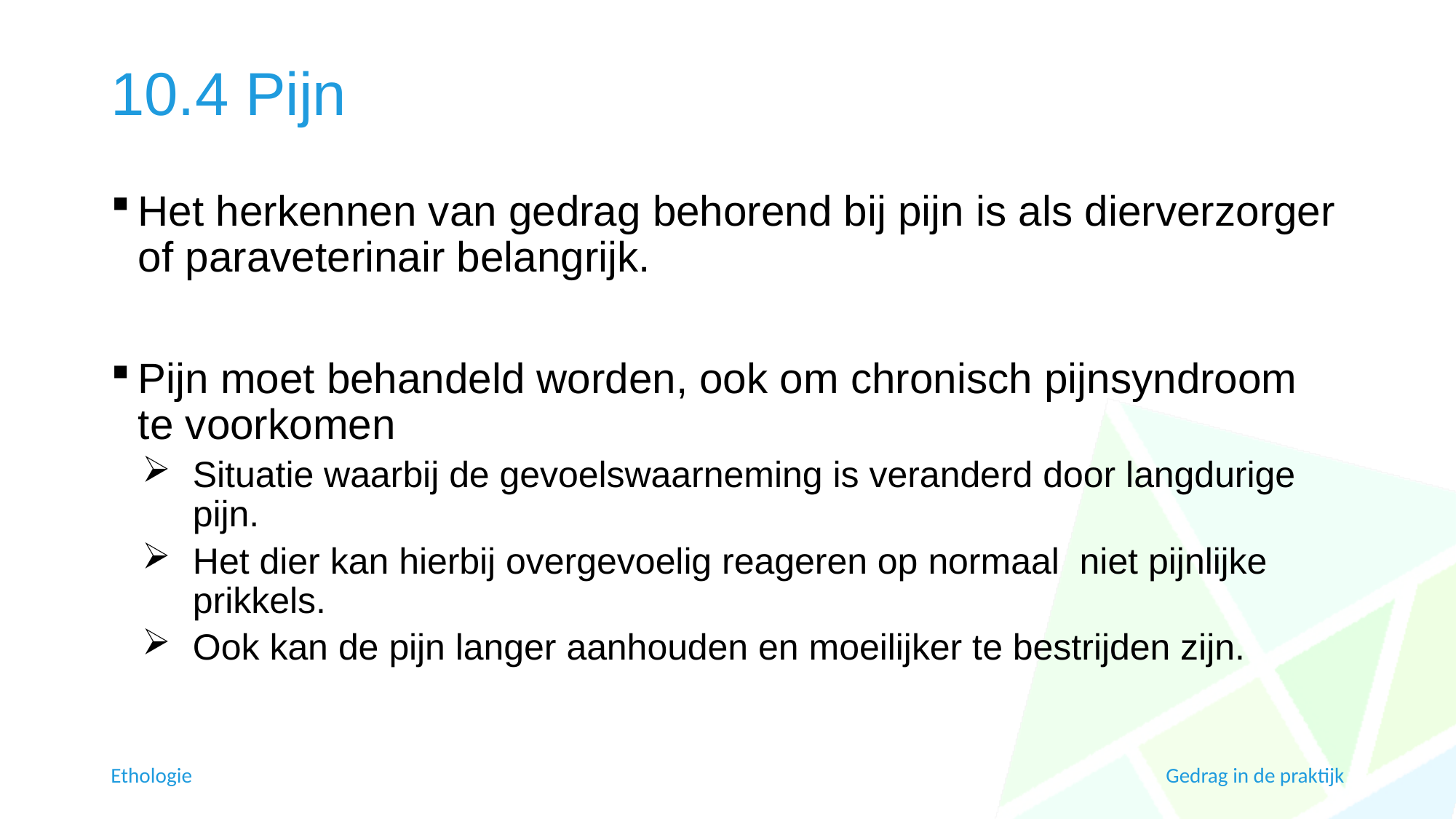

# 10.4 Pijn
Het herkennen van gedrag behorend bij pijn is als dierverzorger of paraveterinair belangrijk.

Pijn moet behandeld worden, ook om chronisch pijnsyndroom te voorkomen
Situatie waarbij de gevoelswaarneming is veranderd door langdurige pijn.
Het dier kan hierbij overgevoelig reageren op normaal  niet pijnlijke prikkels.
Ook kan de pijn langer aanhouden en moeilijker te bestrijden zijn.

Ethologie
Gedrag in de praktijk